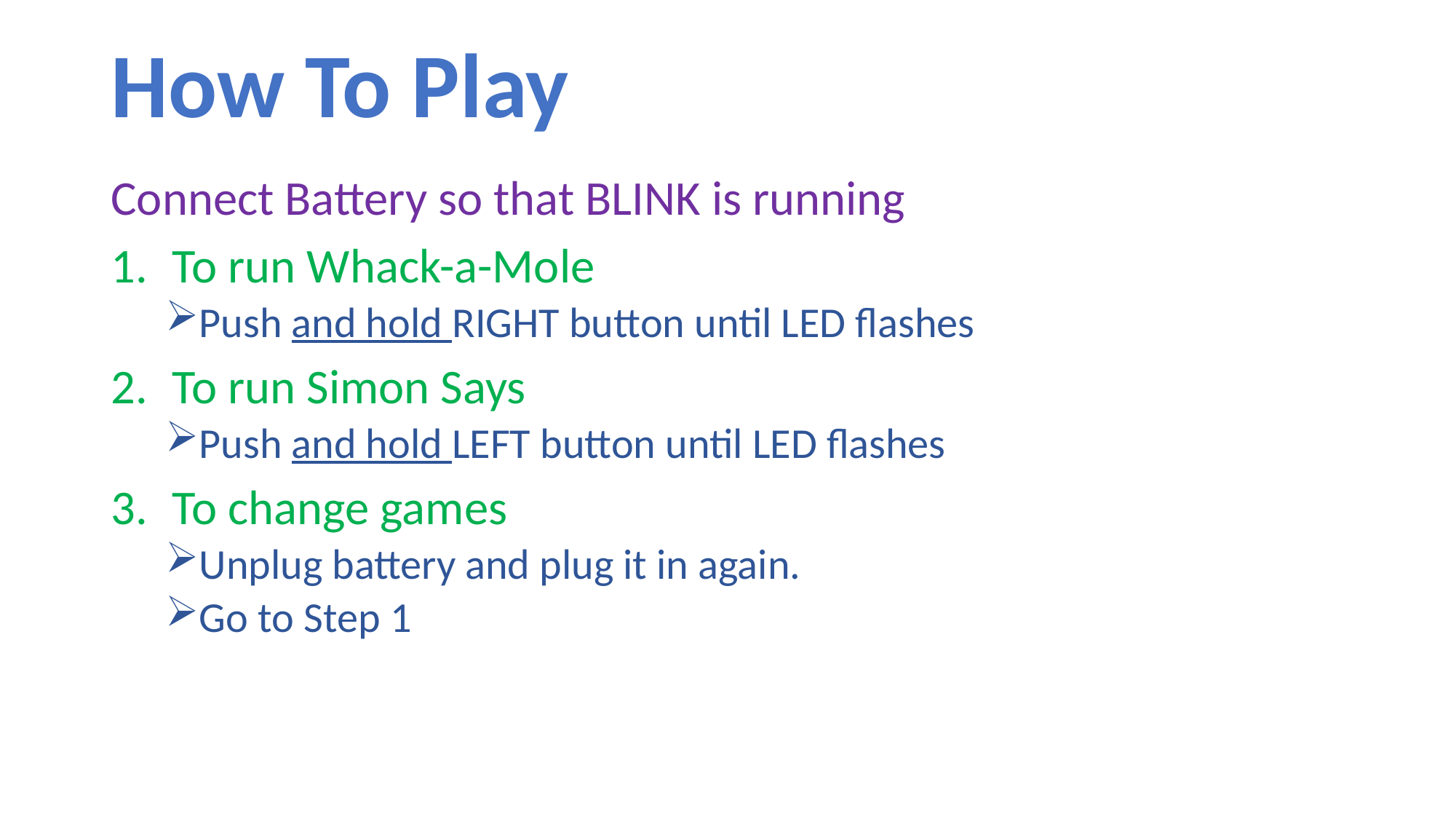

# How To Play
Connect Battery so that BLINK is running
To run Whack-a-Mole
Push and hold RIGHT button until LED flashes
To run Simon Says
Push and hold LEFT button until LED flashes
To change games
Unplug battery and plug it in again.
Go to Step 1